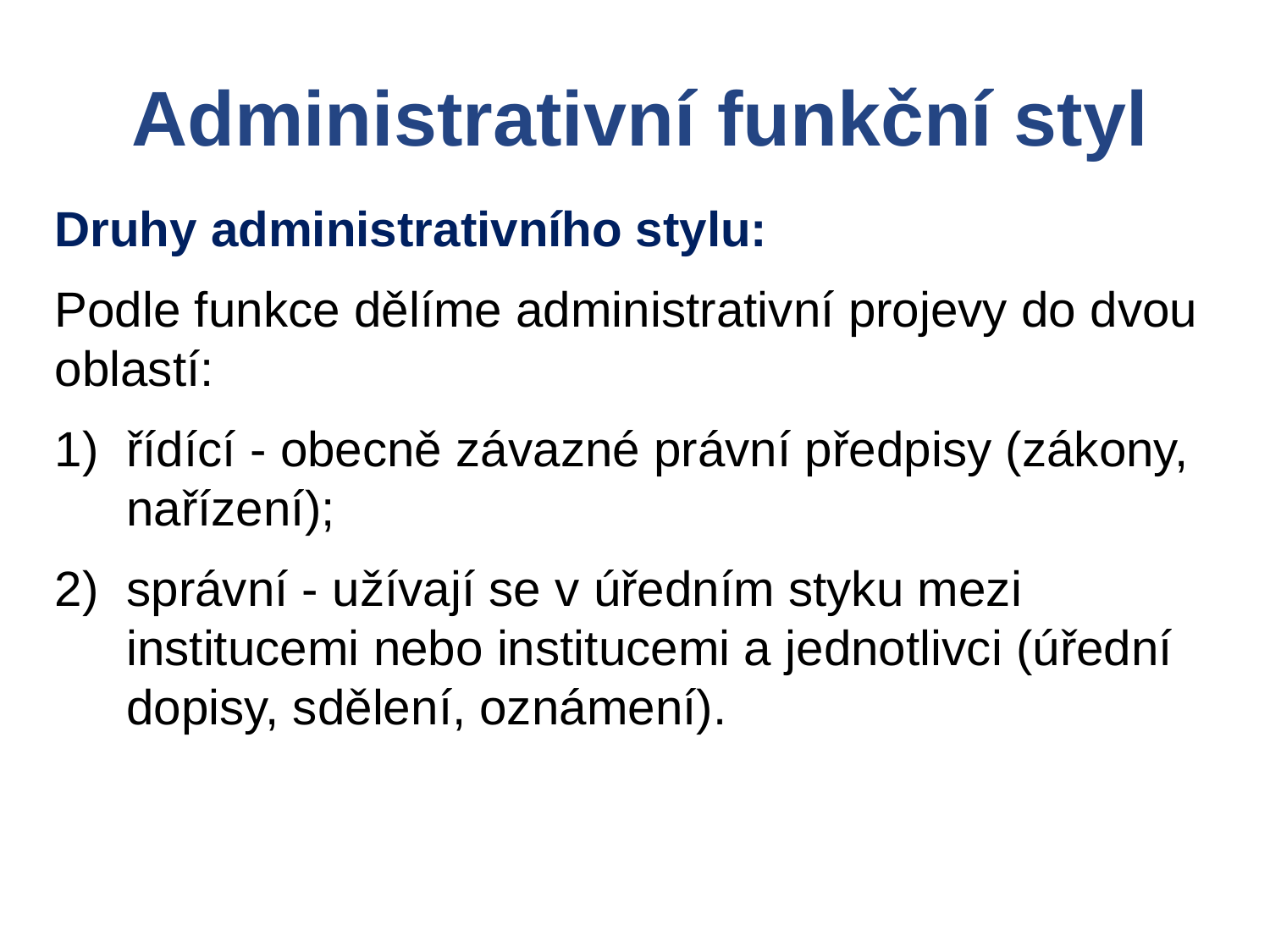

Administrativní funkční styl
Druhy administrativního stylu:
Podle funkce dělíme administrativní projevy do dvou oblastí:
řídící - obecně závazné právní předpisy (zákony, nařízení);
správní - užívají se v úředním styku mezi institucemi nebo institucemi a jednotlivci (úřední dopisy, sdělení, oznámení).